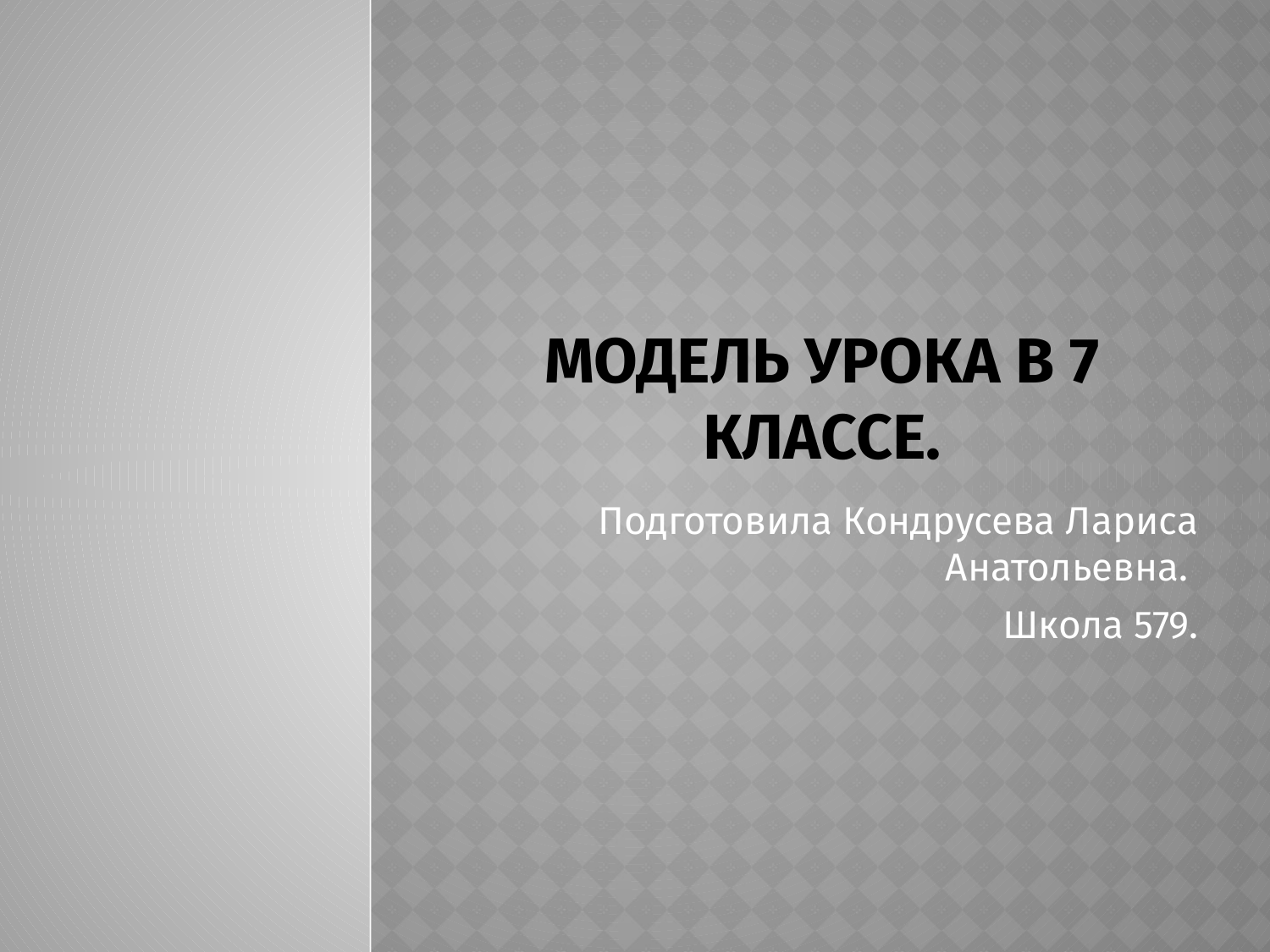

# Модель урока в 7 классе.
Подготовила Кондрусева Лариса Анатольевна.
Школа 579.